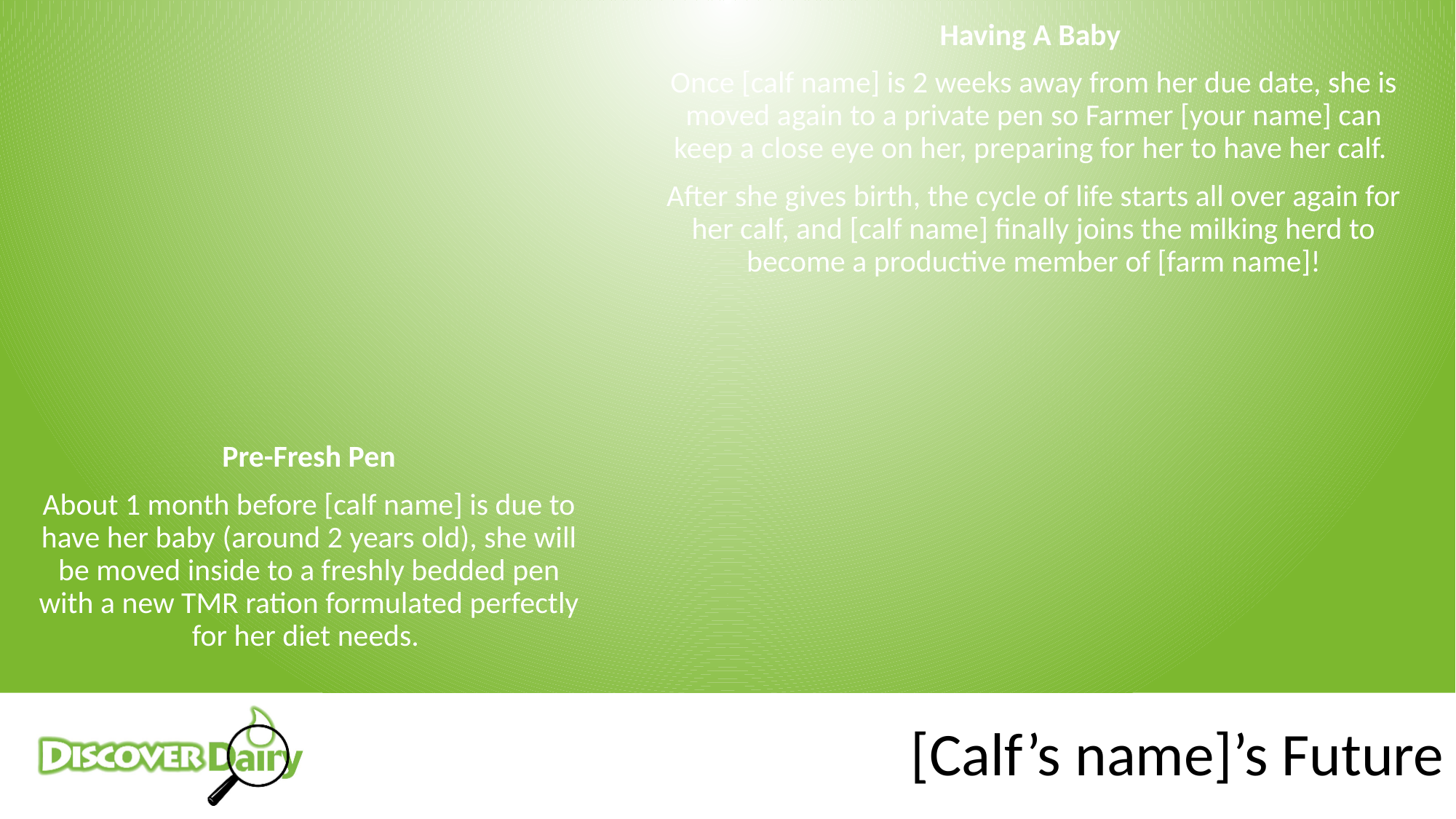

Having A Baby
Once [calf name] is 2 weeks away from her due date, she is moved again to a private pen so Farmer [your name] can keep a close eye on her, preparing for her to have her calf.
After she gives birth, the cycle of life starts all over again for her calf, and [calf name] finally joins the milking herd to become a productive member of [farm name]!

Pre-Fresh Pen
About 1 month before [calf name] is due to have her baby (around 2 years old), she will be moved inside to a freshly bedded pen with a new TMR ration formulated perfectly for her diet needs.

[Calf’s name]’s Future